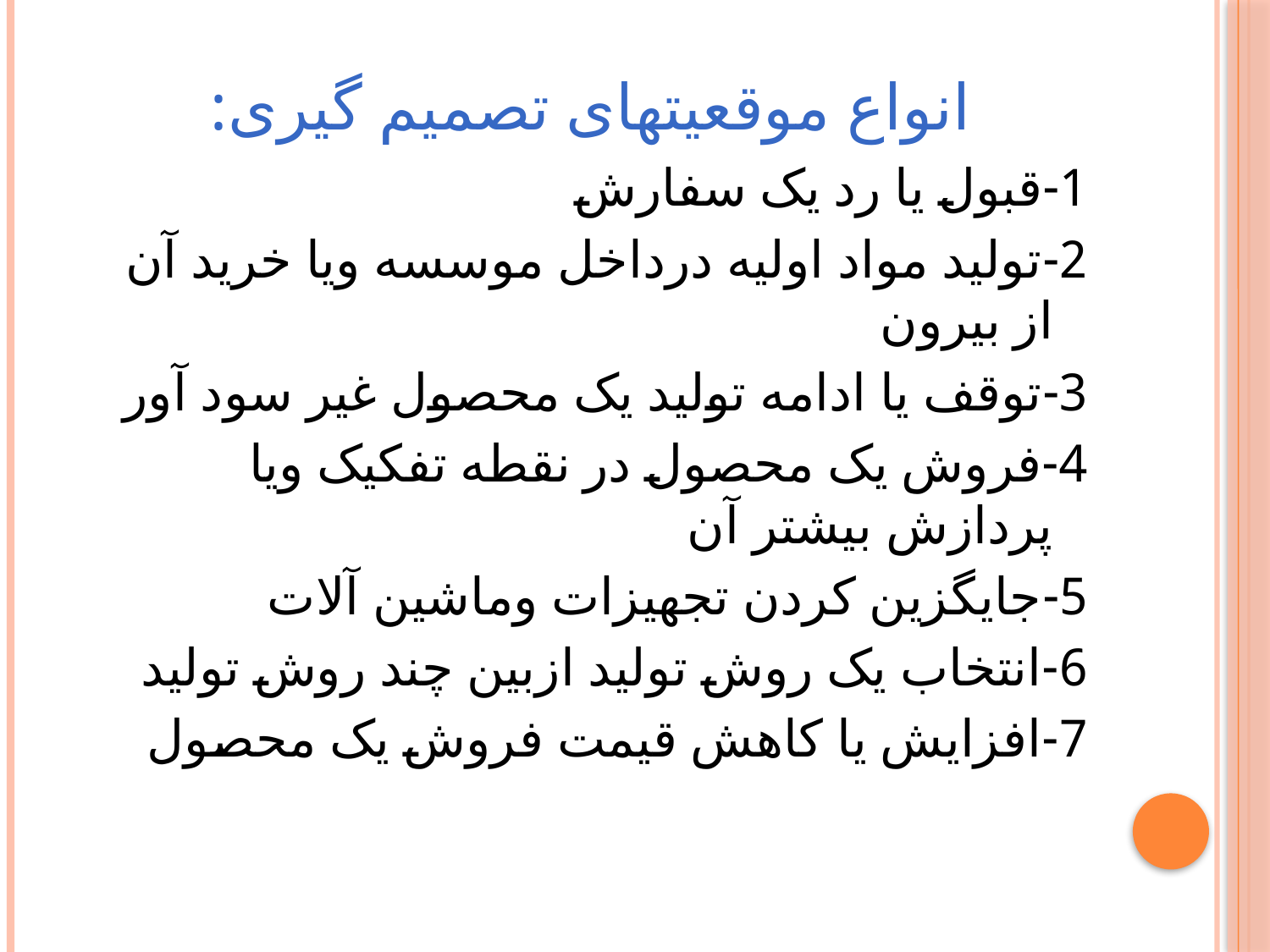

# انواع موقعیتهای تصمیم گیری:
1-قبول یا رد یک سفارش
2-تولید مواد اولیه درداخل موسسه ویا خرید آن از بیرون
3-توقف یا ادامه تولید یک محصول غیر سود آور
4-فروش یک محصول در نقطه تفکیک ویا پردازش بیشتر آن
5-جایگزین کردن تجهیزات وماشین آلات
6-انتخاب یک روش تولید ازبین چند روش تولید
7-افزایش یا کاهش قیمت فروش یک محصول